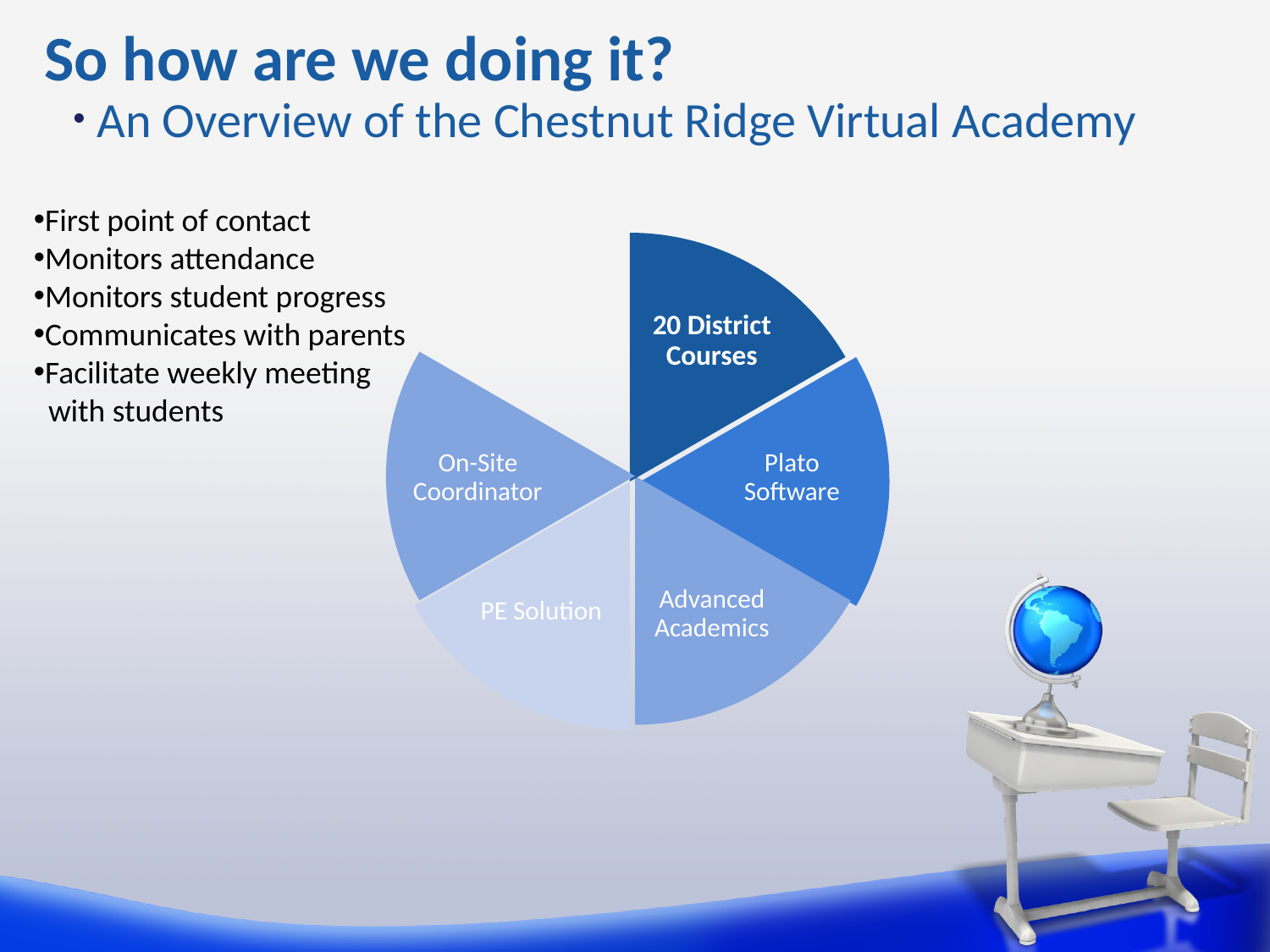

So how are we doing it?
An Overview of the Chestnut Ridge Virtual Academy
First point of contact
Monitors attendance
Monitors student progress
Communicates with parents
Facilitate weekly meeting
  with students

On-Site Coordinator

20 District Courses
Plato Software
PE Solution
Advanced Academics